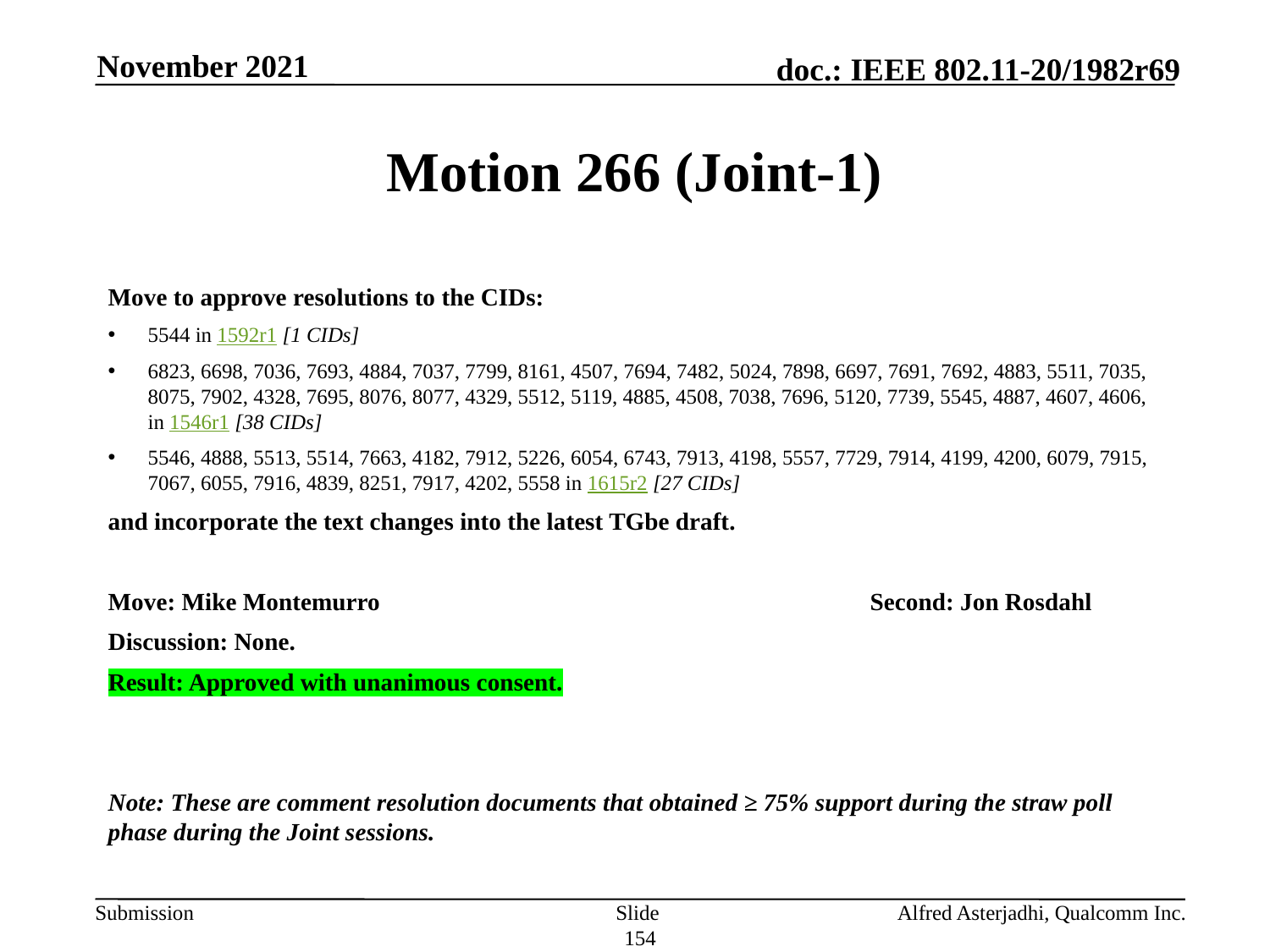

November 2021
# Motion 266 (Joint-1)
Move to approve resolutions to the CIDs:
5544 in 1592r1 [1 CIDs]
6823, 6698, 7036, 7693, 4884, 7037, 7799, 8161, 4507, 7694, 7482, 5024, 7898, 6697, 7691, 7692, 4883, 5511, 7035, 8075, 7902, 4328, 7695, 8076, 8077, 4329, 5512, 5119, 4885, 4508, 7038, 7696, 5120, 7739, 5545, 4887, 4607, 4606, in 1546r1 [38 CIDs]
5546, 4888, 5513, 5514, 7663, 4182, 7912, 5226, 6054, 6743, 7913, 4198, 5557, 7729, 7914, 4199, 4200, 6079, 7915, 7067, 6055, 7916, 4839, 8251, 7917, 4202, 5558 in 1615r2 [27 CIDs]
and incorporate the text changes into the latest TGbe draft.

Move: Mike Montemurro				Second: Jon Rosdahl
Discussion: None.
Result: Approved with unanimous consent.

Note: These are comment resolution documents that obtained ≥ 75% support during the straw poll phase during the Joint sessions.

Slide 154
Alfred Asterjadhi, Qualcomm Inc.